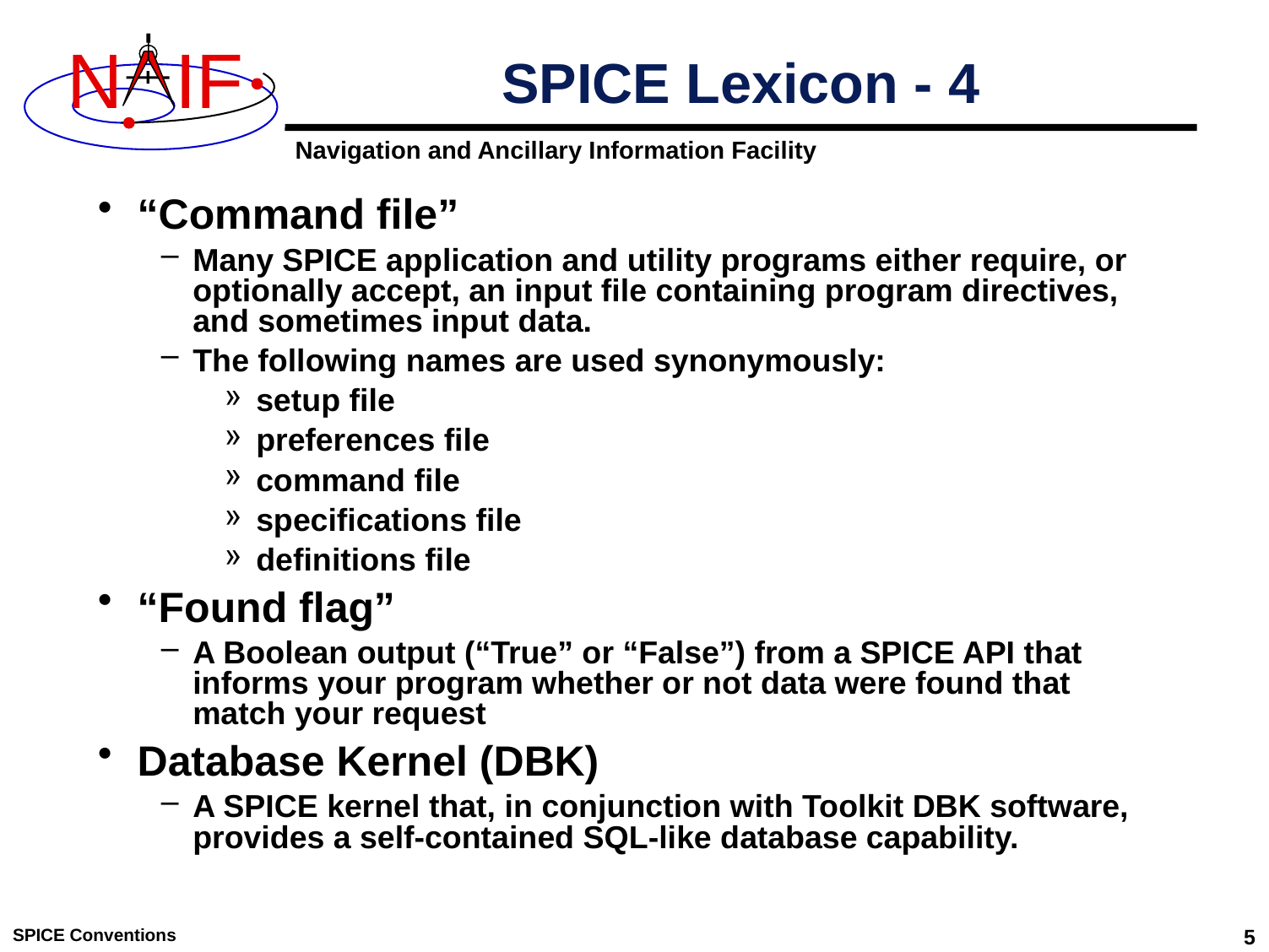

# SPICE Lexicon - 4
“Command file”
Many SPICE application and utility programs either require, or optionally accept, an input file containing program directives, and sometimes input data.
The following names are used synonymously:
setup file
preferences file
command file
specifications file
definitions file
“Found flag”
A Boolean output (“True” or “False”) from a SPICE API that informs your program whether or not data were found that match your request
Database Kernel (DBK)
A SPICE kernel that, in conjunction with Toolkit DBK software, provides a self-contained SQL-like database capability.

SPICE Conventions
5